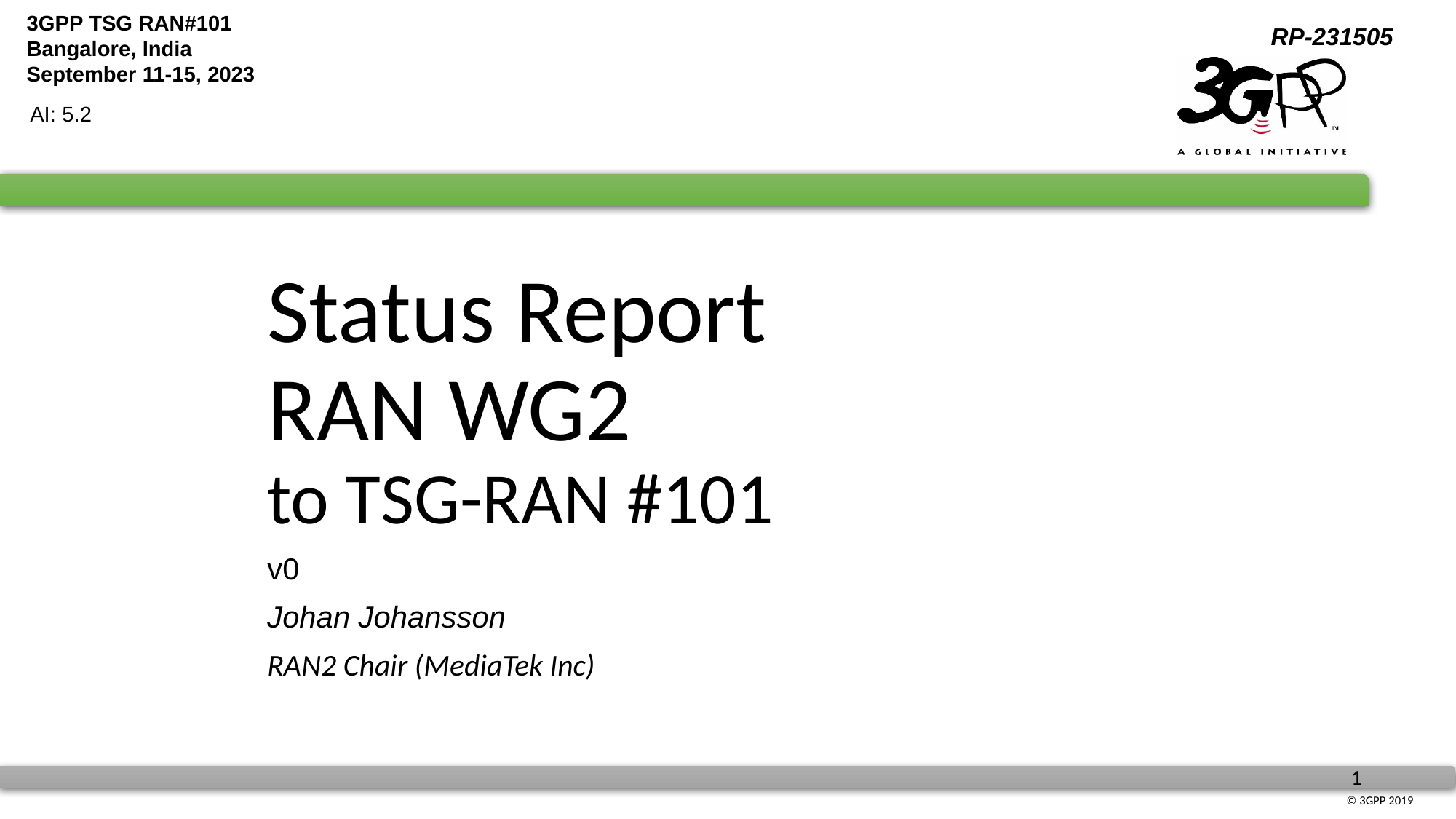

AI: 5.2
# Status Report RAN WG2 to TSG-RAN #101
v0
Johan Johansson
RAN2 Chair (MediaTek Inc)